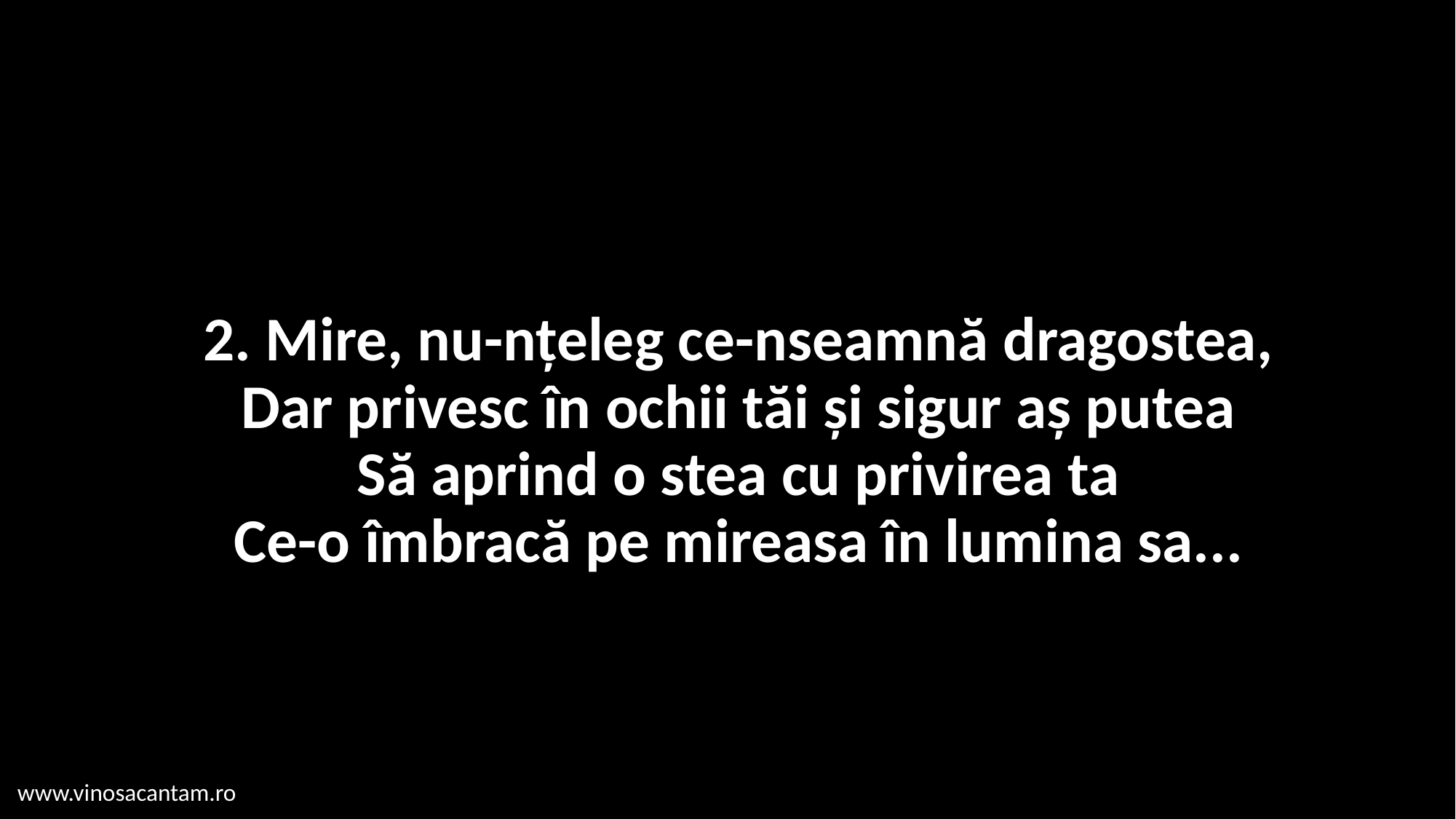

# 2. Mire, nu-nțeleg ce-nseamnă dragostea, Dar privesc în ochii tăi și sigur aș putea Să aprind o stea cu privirea ta Ce-o îmbracă pe mireasa în lumina sa...
www.vinosacantam.ro